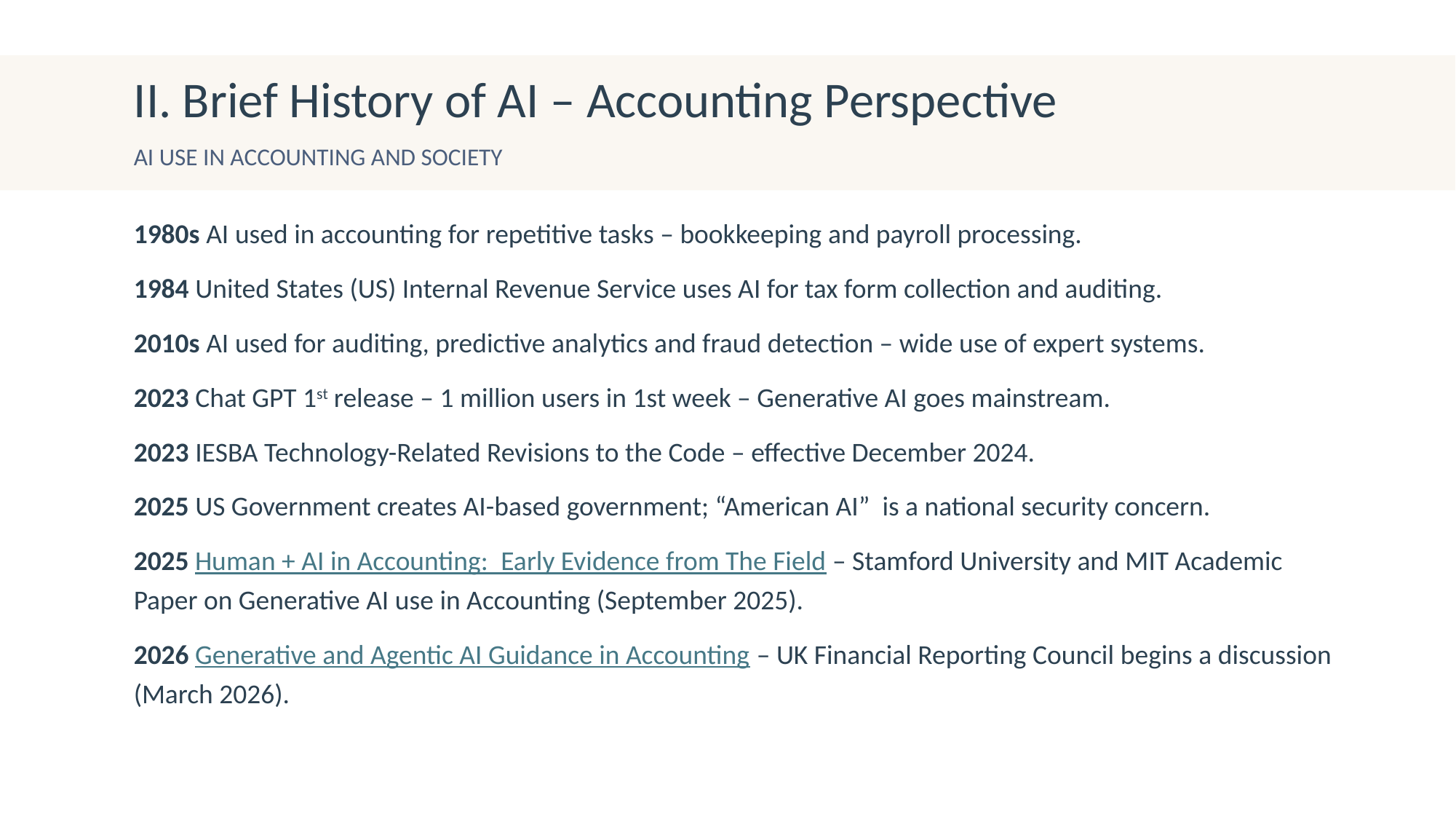

# II. Brief History of AI – Accounting Perspective
AI use in Accounting and Society
1980s AI used in accounting for repetitive tasks – bookkeeping and payroll processing.
1984 United States (US) Internal Revenue Service uses AI for tax form collection and auditing.
2010s AI used for auditing, predictive analytics and fraud detection – wide use of expert systems.
2023 Chat GPT 1st release – 1 million users in 1st week – Generative AI goes mainstream.
2023 IESBA Technology-Related Revisions to the Code – effective December 2024.
2025 US Government creates AI-based government; “American AI”  is a national security concern.
2025 Human + AI in Accounting:  Early Evidence from The Field – Stamford University and MIT Academic Paper on Generative AI use in Accounting (September 2025).
2026 Generative and Agentic AI Guidance in Accounting – UK Financial Reporting Council begins a discussion (March 2026).